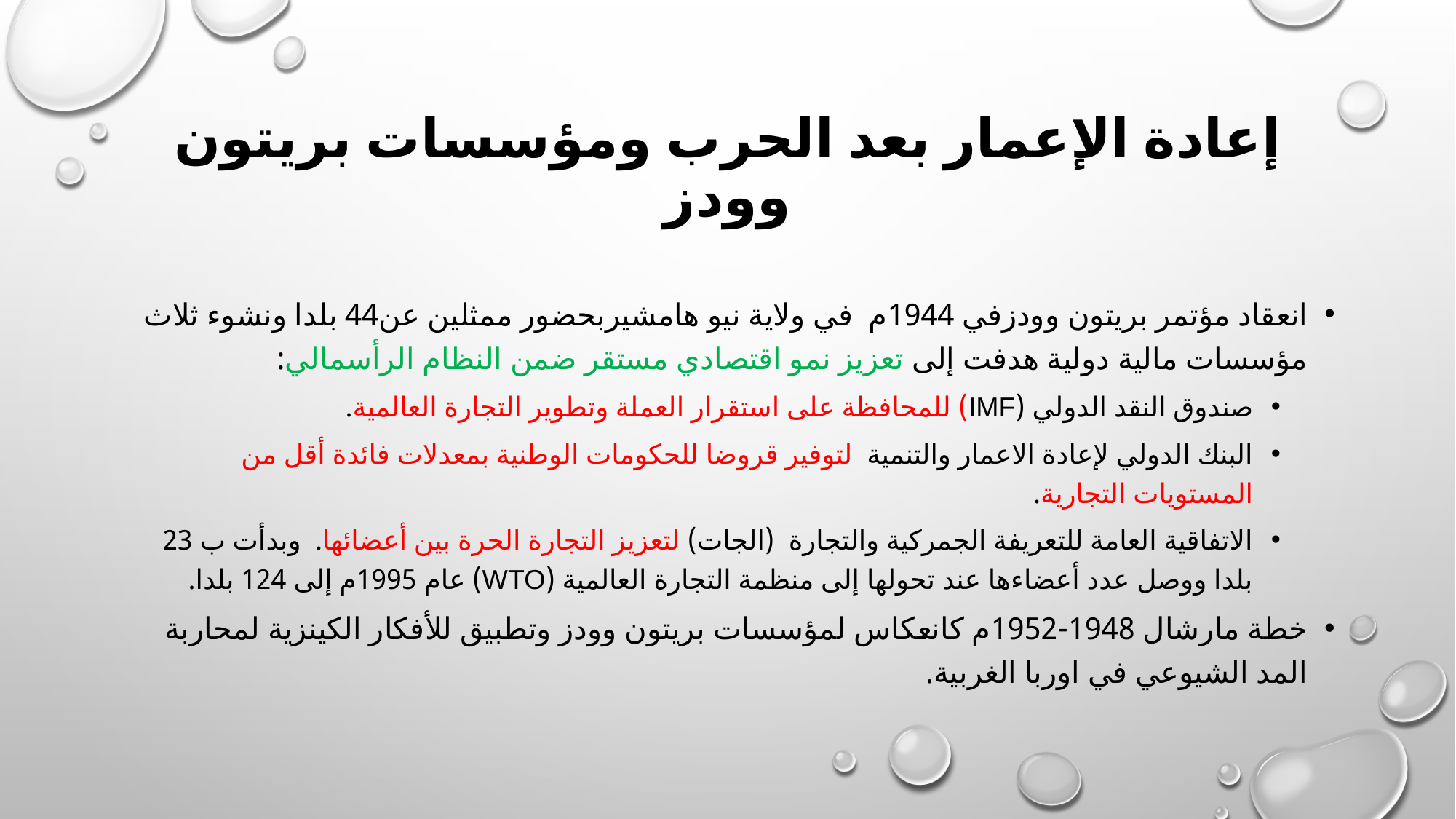

# إعادة الإعمار بعد الحرب ومؤسسات بريتون وودز
انعقاد مؤتمر بريتون وودزفي 1944م  في ولاية نيو هامشيربحضور ممثلين عن44 بلدا ونشوء ثلاث مؤسسات مالية دولية هدفت إلى تعزيز نمو اقتصادي مستقر ضمن النظام الرأسمالي:
صندوق النقد الدولي (IMF) للمحافظة على استقرار العملة وتطوير التجارة العالمية.
البنك الدولي لإعادة الاعمار والتنمية  لتوفير قروضا للحكومات الوطنية بمعدلات فائدة أقل من المستويات التجارية.
الاتفاقية العامة للتعريفة الجمركية والتجارة  (الجات) لتعزيز التجارة الحرة بين أعضائها.  وبدأت ب 23 بلدا ووصل عدد أعضاءها عند تحولها إلى منظمة التجارة العالمية (WTO) عام 1995م إلى 124 بلدا.
خطة مارشال 1948-1952م كانعكاس لمؤسسات بريتون وودز وتطبيق للأفكار الكينزية لمحاربة المد الشيوعي في اوربا الغربية.